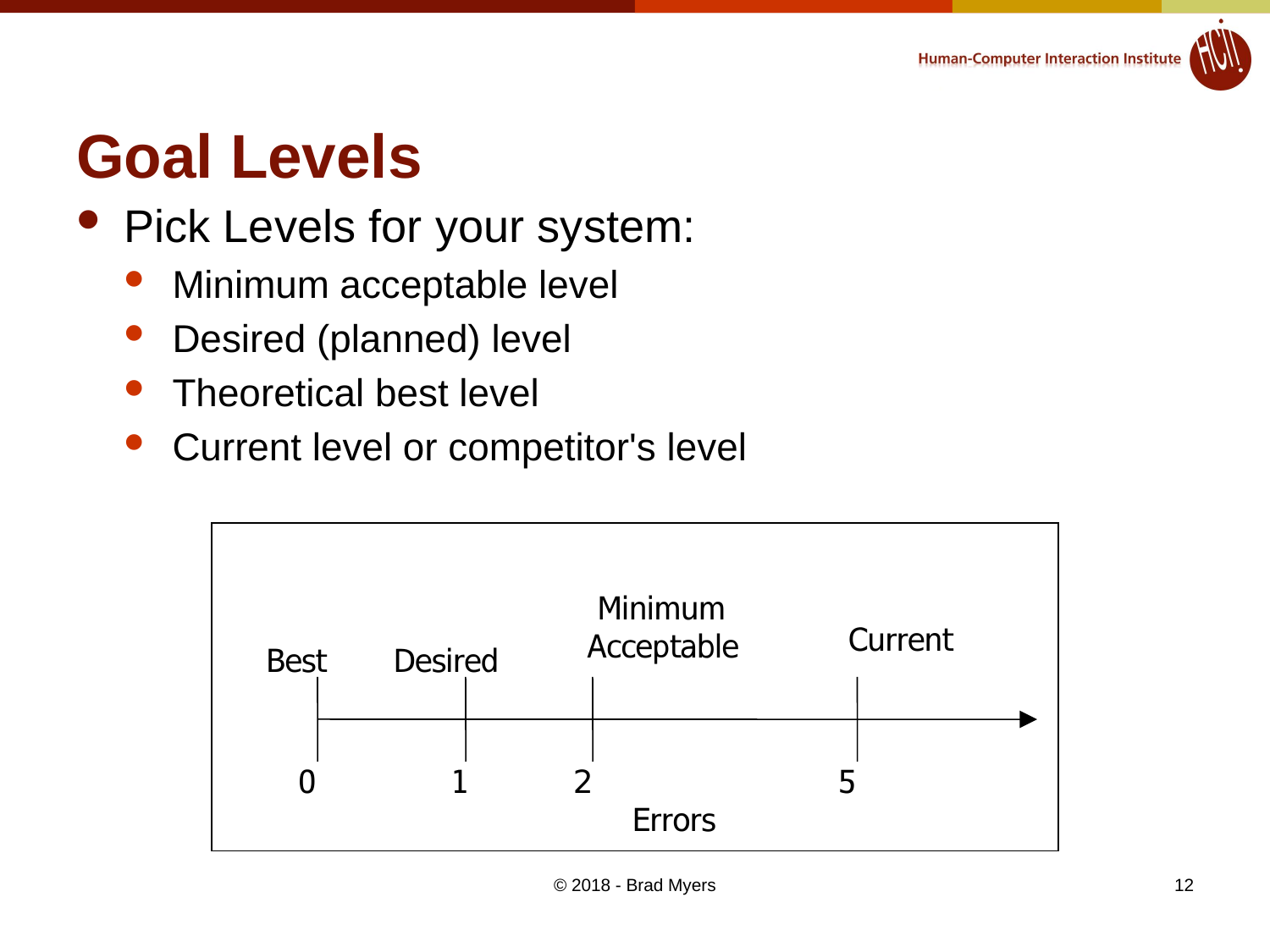

# Goal Levels
Pick Levels for your system:
Minimum acceptable level
Desired (planned) level
Theoretical best level
Current level or competitor's level

 Minimum
Acceptable
 Current
 Best
 Desired

0
1
2
5
Errors
© 2018 - Brad Myers
12